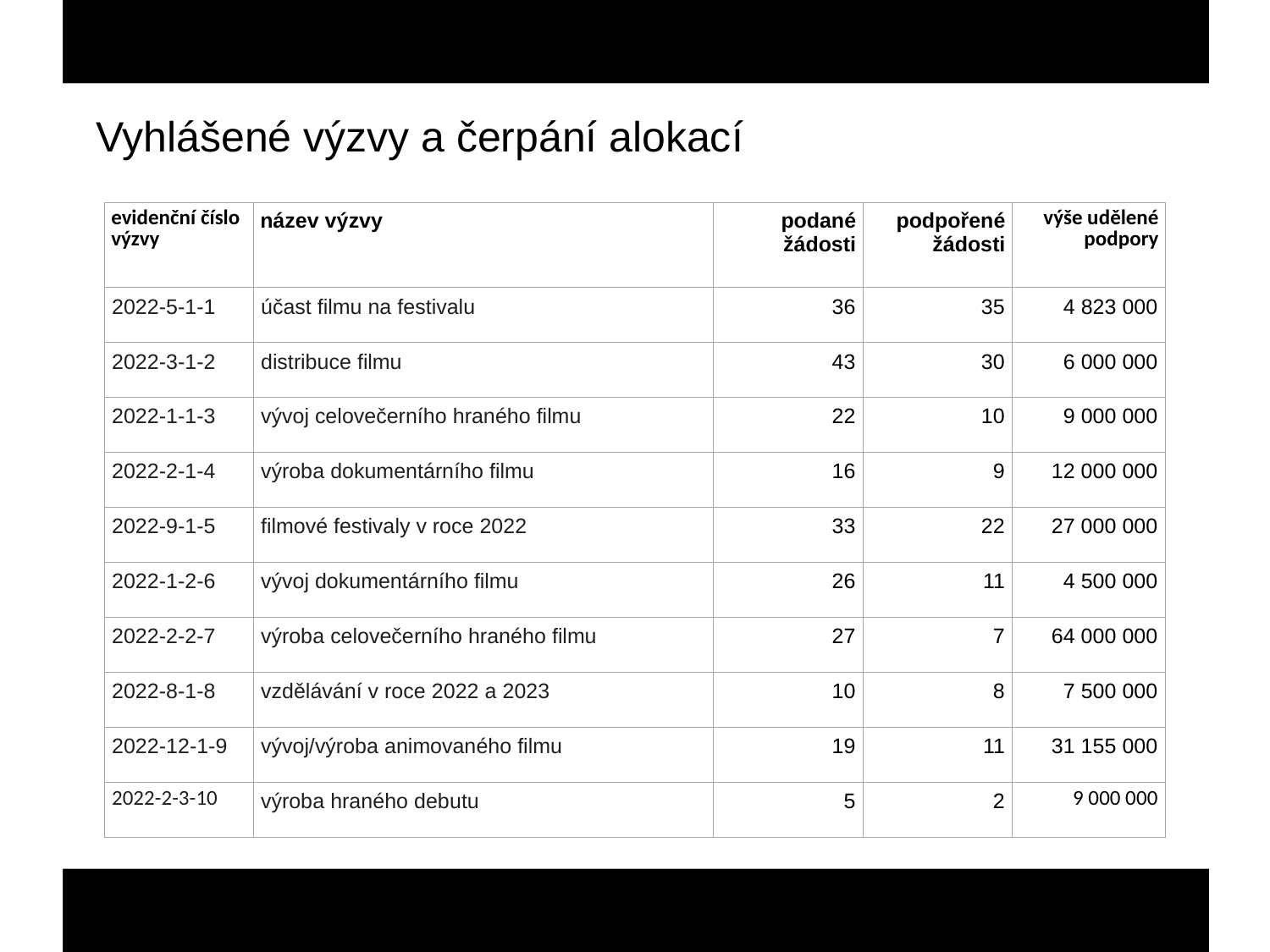

Vyhlášené výzvy a čerpání alokací
| evidenční číslo výzvy | název výzvy | podané žádosti | podpořené žádosti | výše udělené podpory |
| --- | --- | --- | --- | --- |
| 2022-5-1-1 | účast filmu na festivalu | 36 | 35 | 4 823 000 |
| 2022-3-1-2 | distribuce filmu | 43 | 30 | 6 000 000 |
| 2022-1-1-3 | vývoj celovečerního hraného filmu | 22 | 10 | 9 000 000 |
| 2022-2-1-4 | výroba dokumentárního filmu | 16 | 9 | 12 000 000 |
| 2022-9-1-5 | filmové festivaly v roce 2022 | 33 | 22 | 27 000 000 |
| 2022-1-2-6 | vývoj dokumentárního filmu | 26 | 11 | 4 500 000 |
| 2022-2-2-7 | výroba celovečerního hraného filmu | 27 | 7 | 64 000 000 |
| 2022-8-1-8 | vzdělávání v roce 2022 a 2023 | 10 | 8 | 7 500 000 |
| 2022-12-1-9 | vývoj/výroba animovaného filmu | 19 | 11 | 31 155 000 |
| 2022-2-3-10 | výroba hraného debutu | 5 | 2 | 9 000 000 |
15